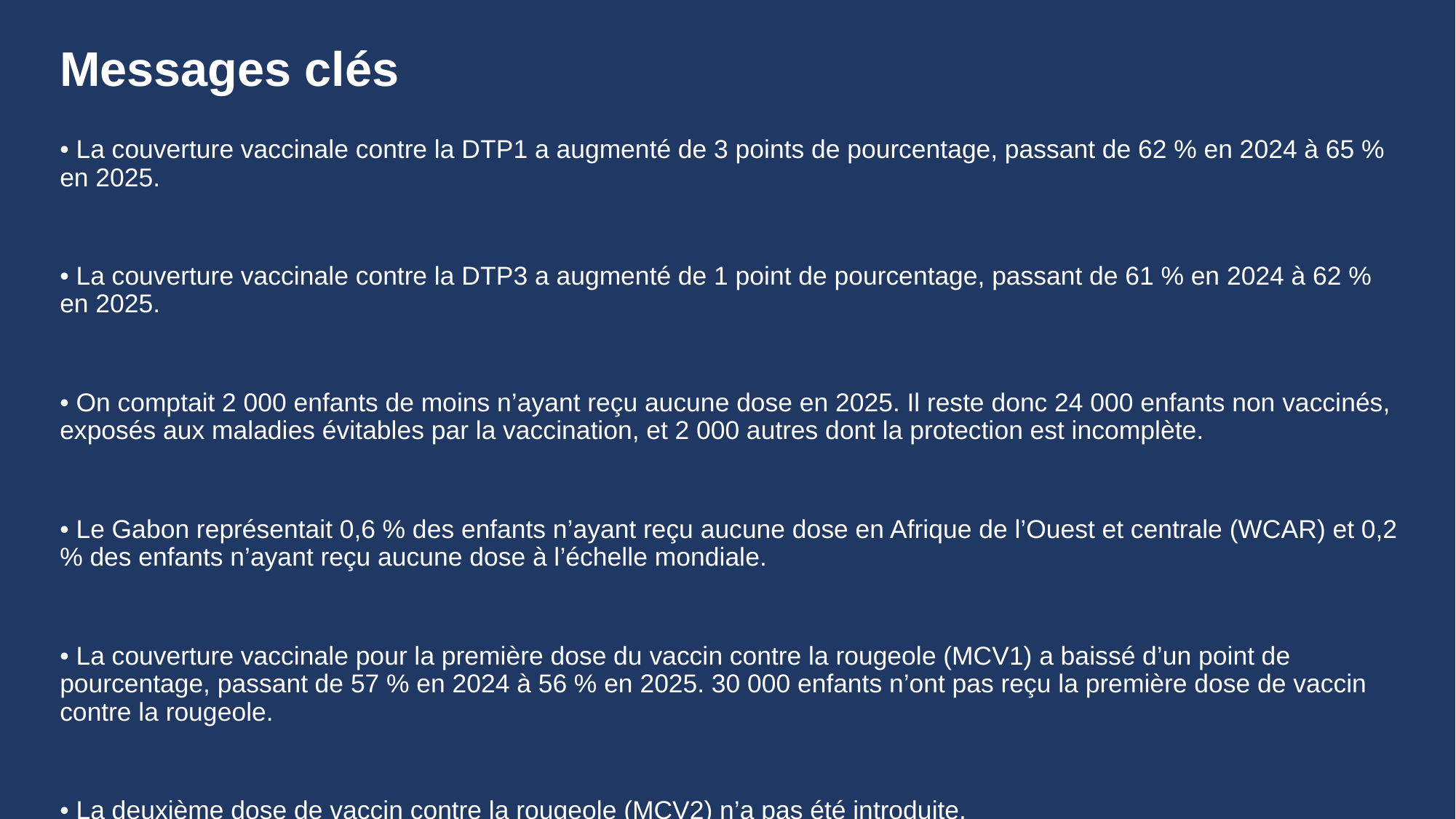

# Messages clés
• La couverture vaccinale contre la DTP1 a augmenté de 3 points de pourcentage, passant de 62 % en 2024 à 65 % en 2025.

• La couverture vaccinale contre la DTP3 a augmenté de 1 point de pourcentage, passant de 61 % en 2024 à 62 % en 2025.

• On comptait 2 000 enfants de moins n’ayant reçu aucune dose en 2025. Il reste donc 24 000 enfants non vaccinés, exposés aux maladies évitables par la vaccination, et 2 000 autres dont la protection est incomplète.

• Le Gabon représentait 0,6 % des enfants n’ayant reçu aucune dose en Afrique de l’Ouest et centrale (WCAR) et 0,2 % des enfants n’ayant reçu aucune dose à l’échelle mondiale.

• La couverture vaccinale pour la première dose du vaccin contre la rougeole (MCV1) a baissé d’un point de pourcentage, passant de 57 % en 2024 à 56 % en 2025. 30 000 enfants n’ont pas reçu la première dose de vaccin contre la rougeole.

• La deuxième dose de vaccin contre la rougeole (MCV2) n’a pas été introduite.

• Le vaccin contre le papillomavirus humain (HPV) n’a pas été introduit.